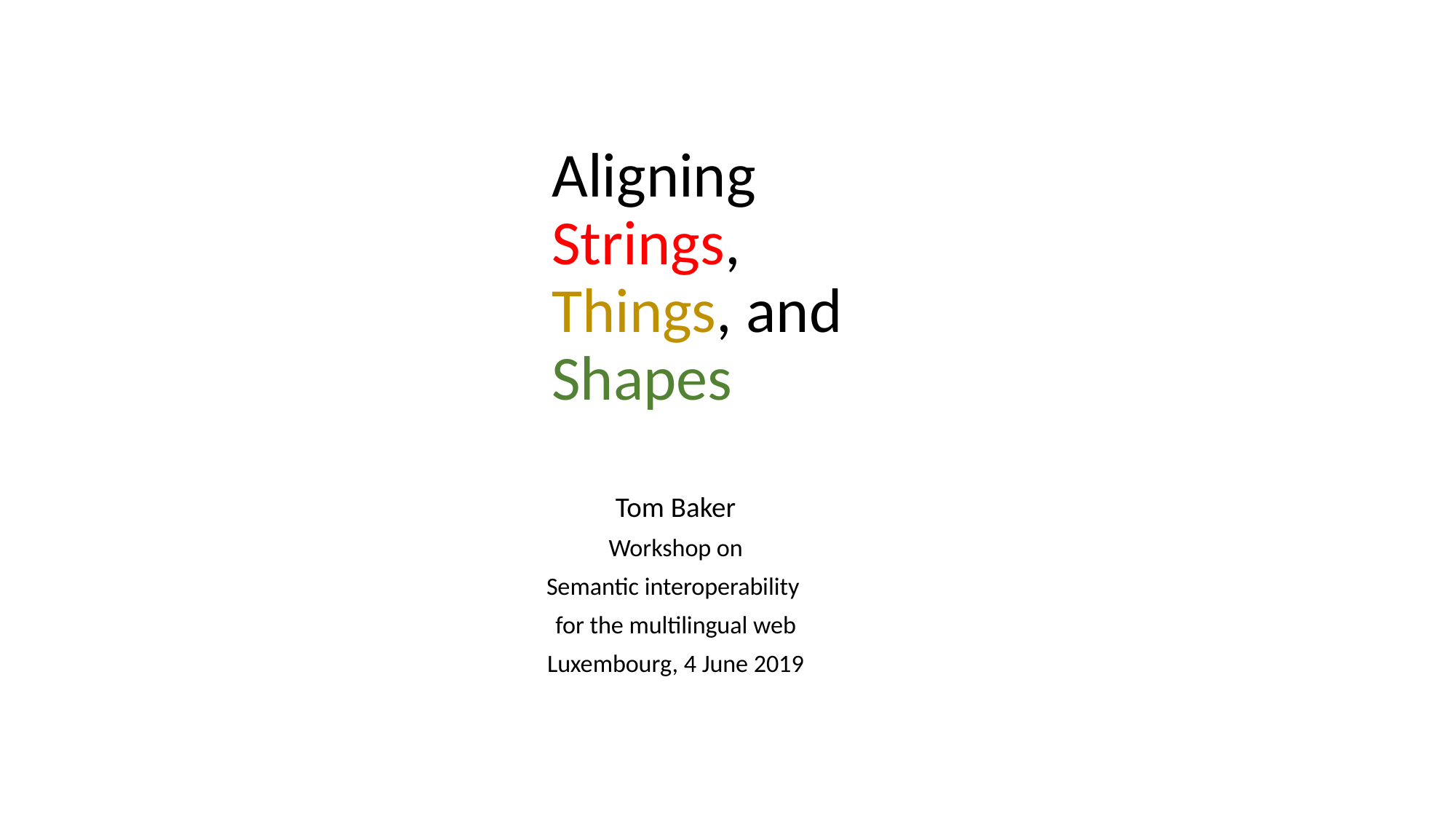

# Aligning Strings, Things, and Shapes
Tom Baker
Workshop on
Semantic interoperability
for the multilingual web
Luxembourg, 4 June 2019